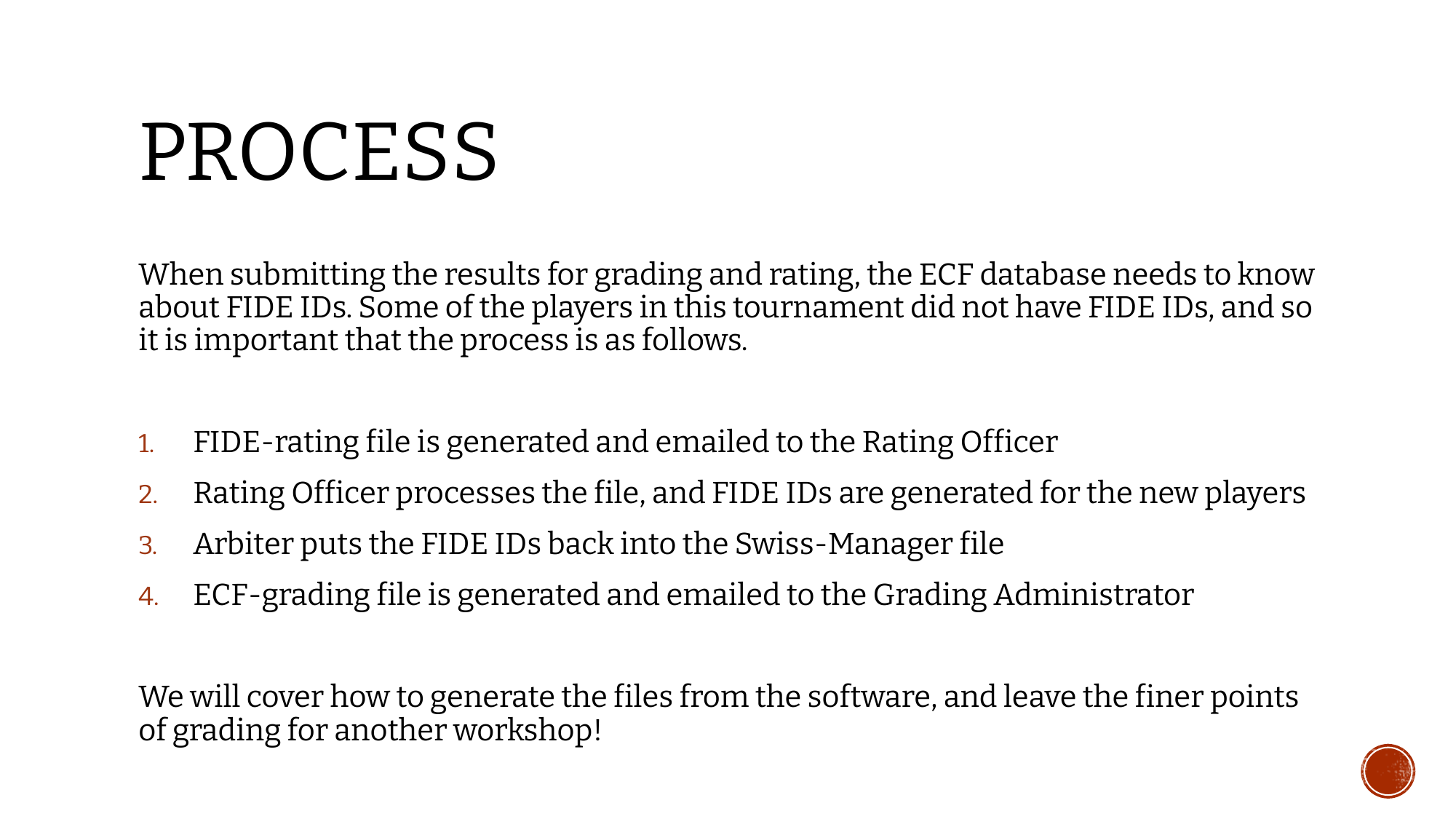

# Process
When submitting the results for grading and rating, the ECF database needs to know about FIDE IDs. Some of the players in this tournament did not have FIDE IDs, and so it is important that the process is as follows.

FIDE-rating file is generated and emailed to the Rating Officer
Rating Officer processes the file, and FIDE IDs are generated for the new players
Arbiter puts the FIDE IDs back into the Swiss-Manager file
ECF-grading file is generated and emailed to the Grading Administrator

We will cover how to generate the files from the software, and leave the finer points of grading for another workshop!